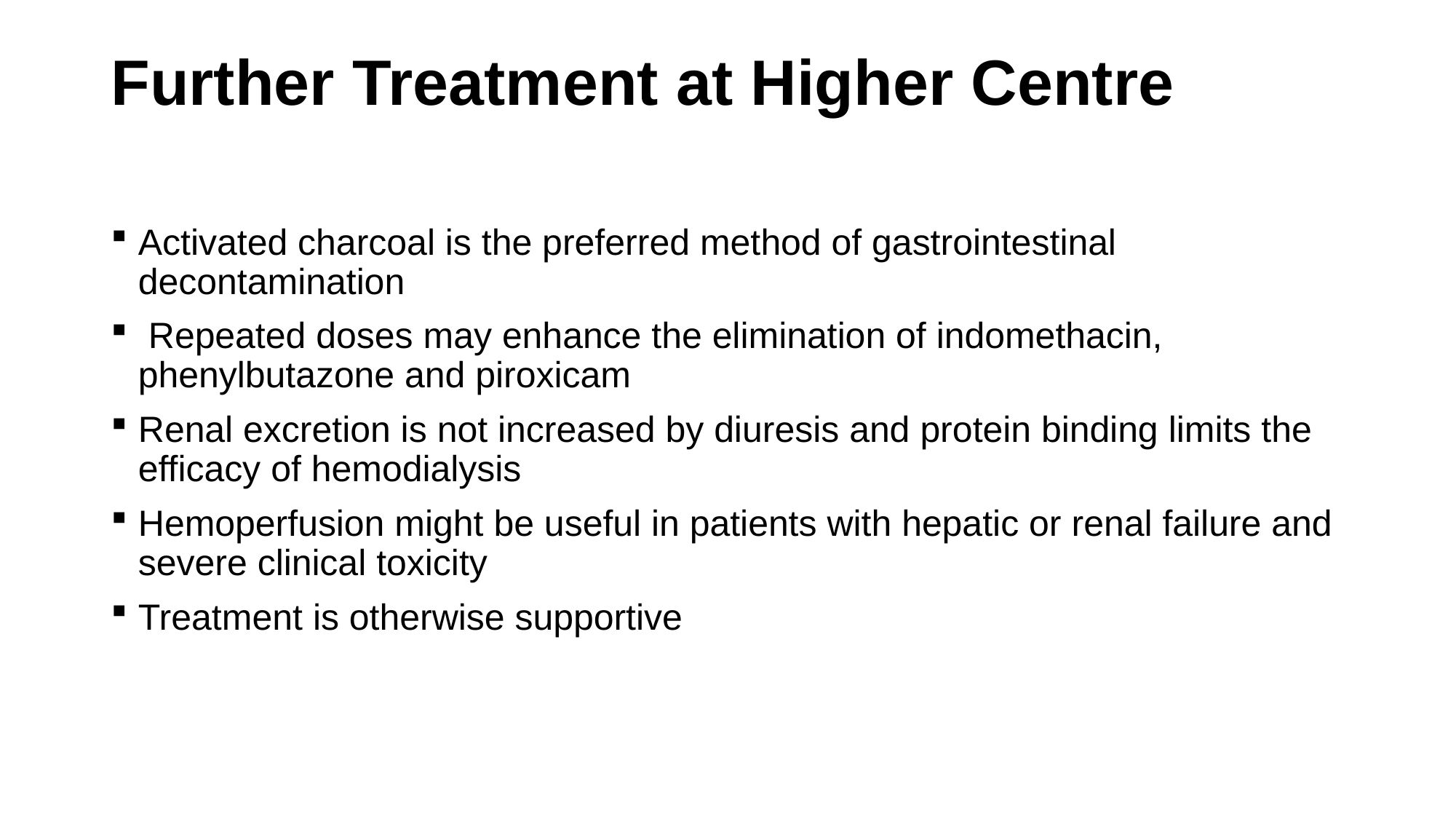

# Further Treatment at Higher Centre
Activated charcoal is the preferred method of gastrointestinal decontamination
 Repeated doses may enhance the elimination of indomethacin, phenylbutazone and piroxicam
Renal excretion is not increased by diuresis and protein binding limits the efficacy of hemodialysis
Hemoperfusion might be useful in patients with hepatic or renal failure and severe clinical toxicity
Treatment is otherwise supportive